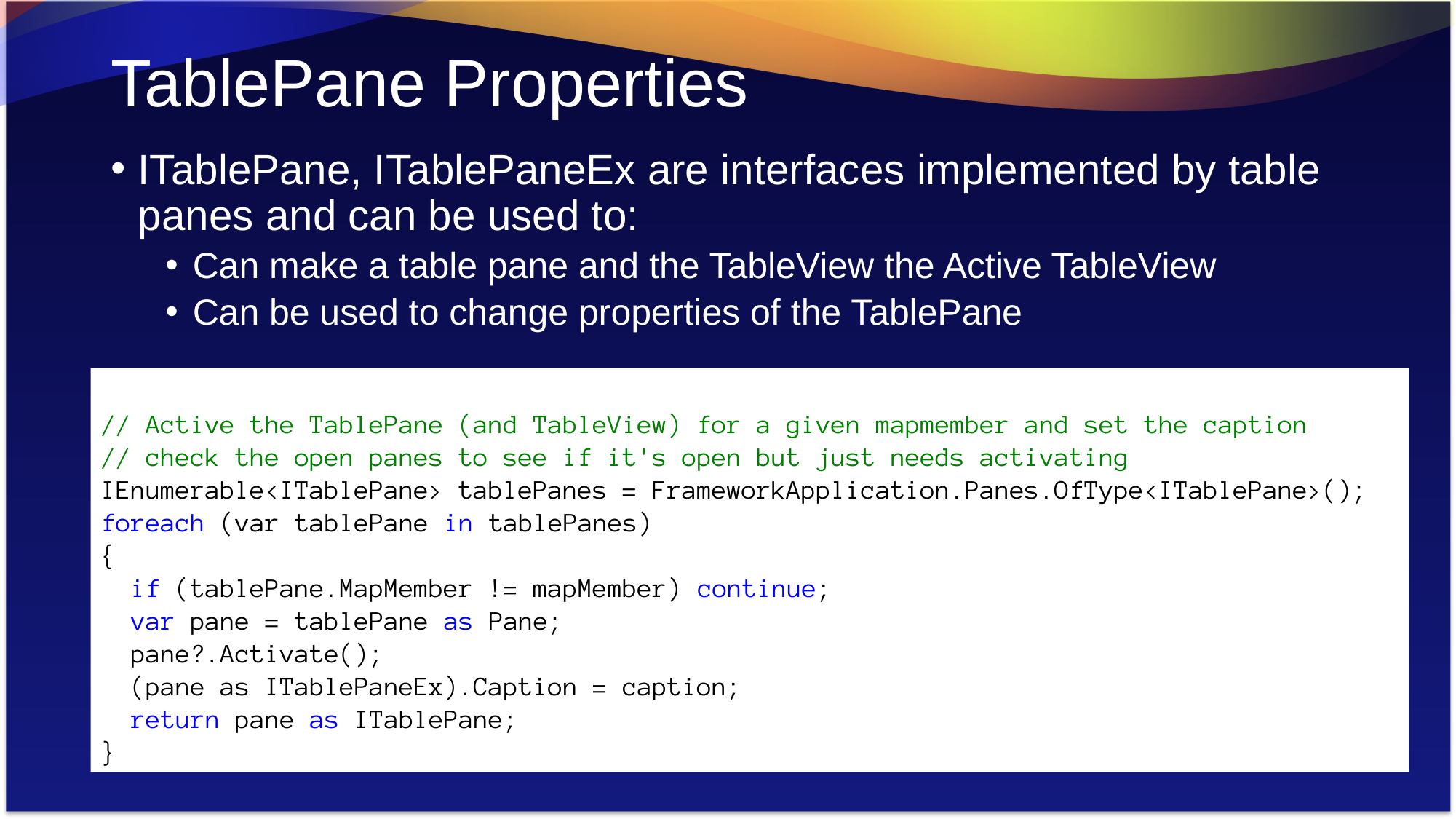

# TablePane Properties
ITablePane, ITablePaneEx are interfaces implemented by table panes and can be used to:
Can make a table pane and the TableView the Active TableView
Can be used to change properties of the TablePane

// Active the TablePane (and TableView) for a given mapmember and set the caption
// check the open panes to see if it's open but just needs activating
IEnumerable<ITablePane> tablePanes = FrameworkApplication.Panes.OfType<ITablePane>();
foreach (var tablePane in tablePanes)
{
  if (tablePane.MapMember != mapMember) continue;
  var pane = tablePane as Pane;
  pane?.Activate();
  (pane as ITablePaneEx).Caption = caption;
  return pane as ITablePane;
}